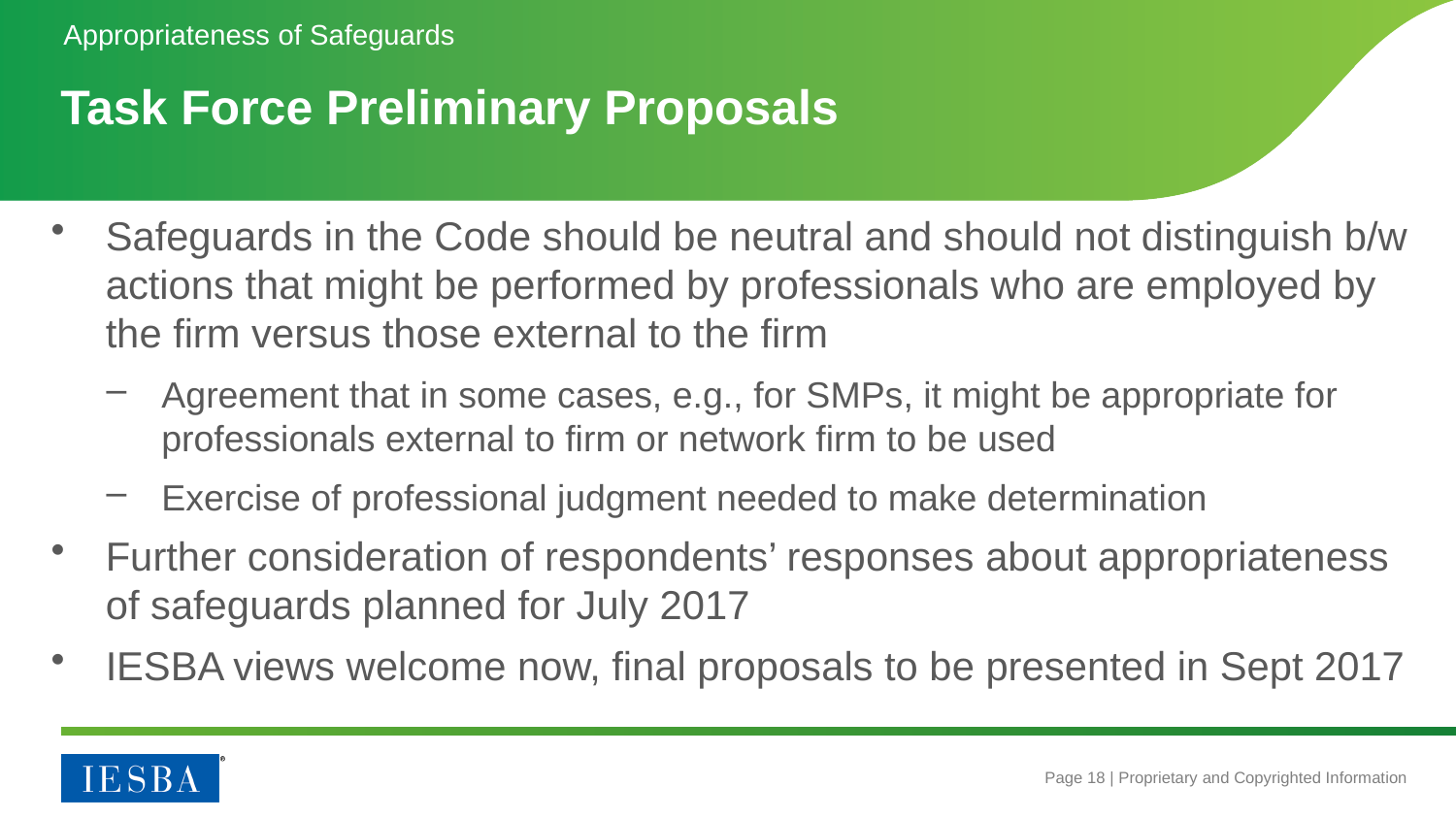

Appropriateness of Safeguards
# Task Force Preliminary Proposals
Safeguards in the Code should be neutral and should not distinguish b/w actions that might be performed by professionals who are employed by the firm versus those external to the firm
Agreement that in some cases, e.g., for SMPs, it might be appropriate for professionals external to firm or network firm to be used
Exercise of professional judgment needed to make determination
Further consideration of respondents’ responses about appropriateness of safeguards planned for July 2017
IESBA views welcome now, final proposals to be presented in Sept 2017